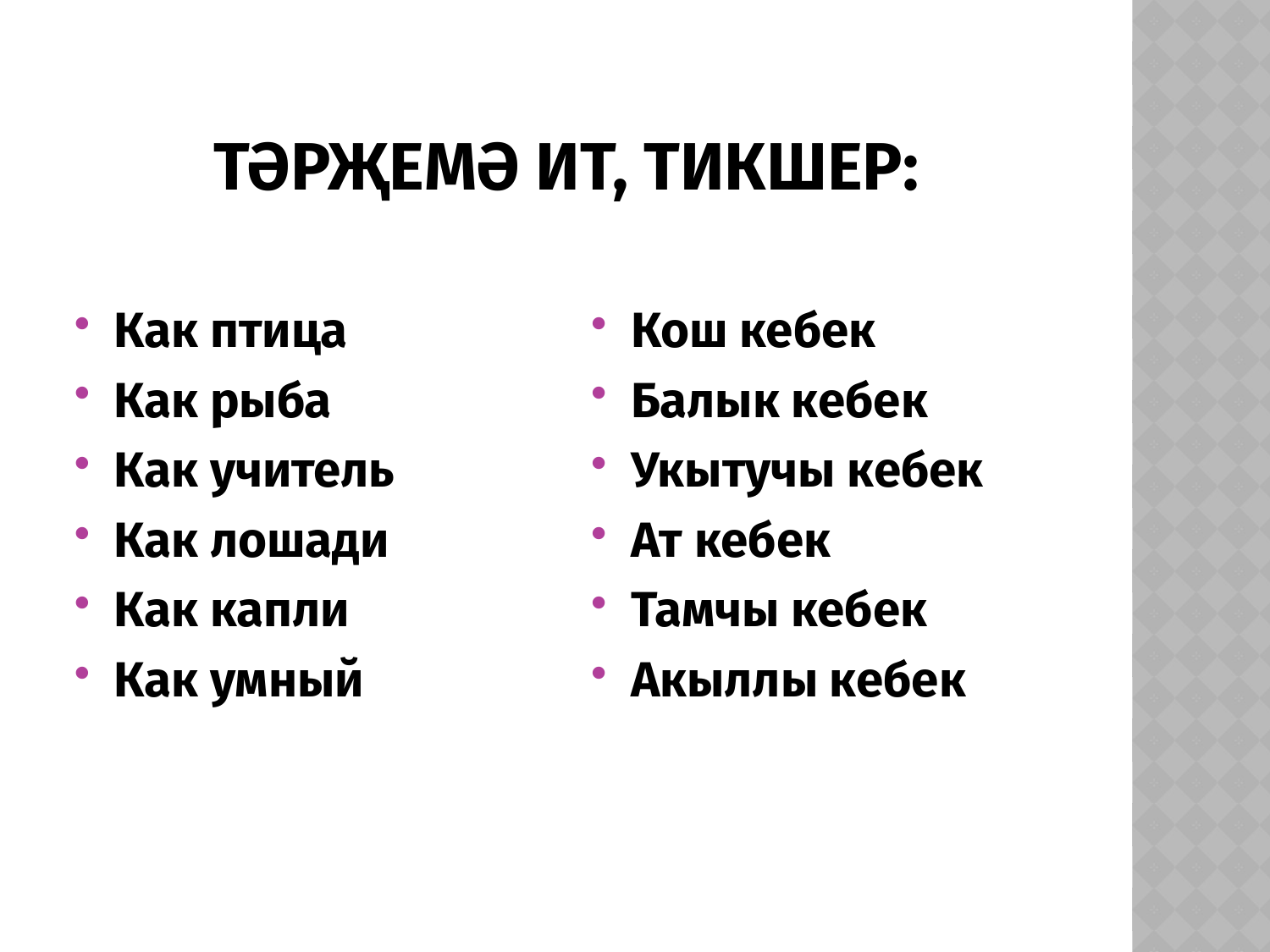

# Тәрҗемә ит, тикшер:

Как птица
Как рыба
Как учитель
Как лошади
Как капли
Как умный

Кош кебек
Балык кебек
Укытучы кебек
Ат кебек
Тамчы кебек
Акыллы кебек